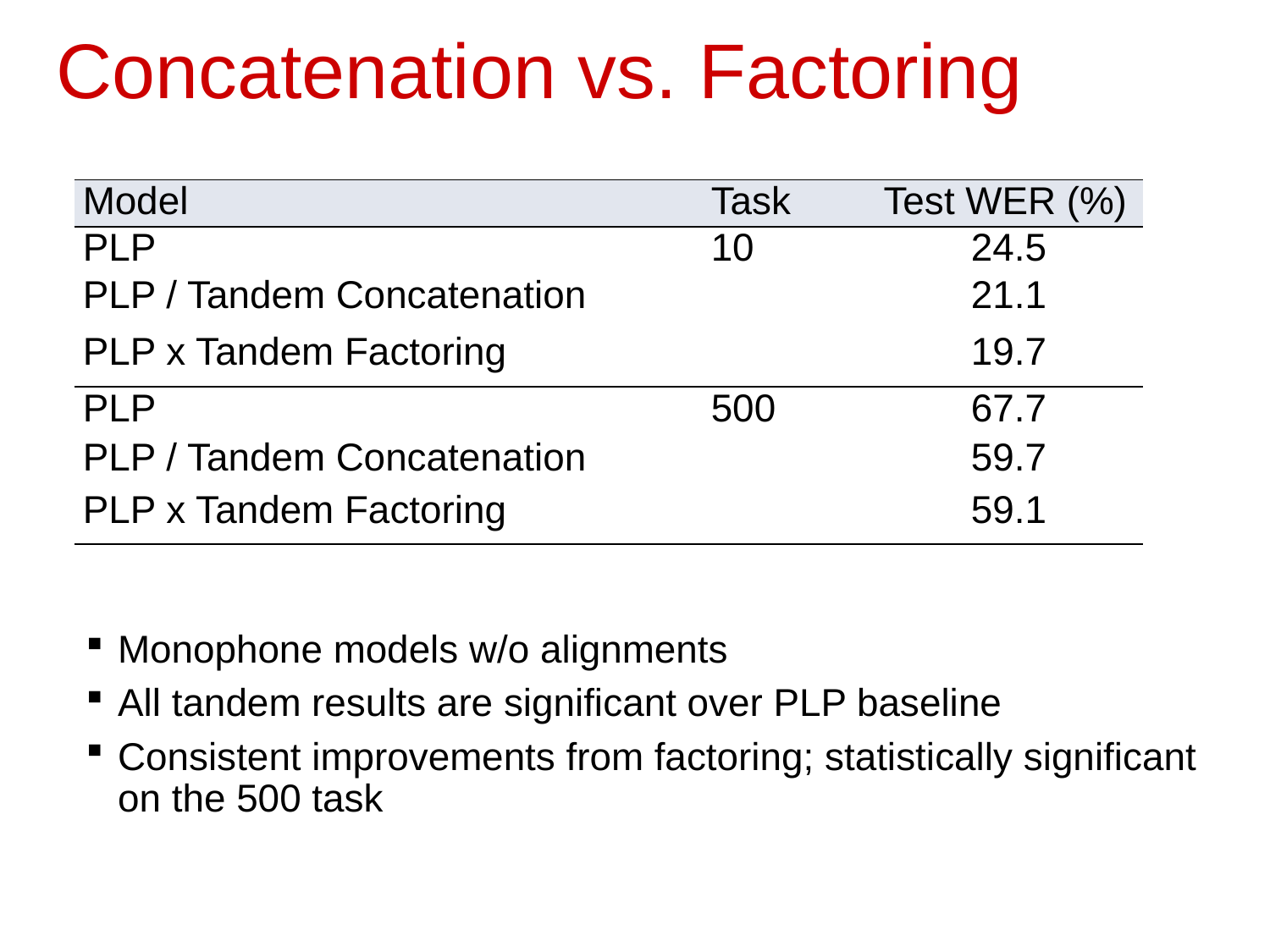

# Concatenation vs. Factoring

| Model | Task | Test WER (%) |
| --- | --- | --- |
| PLP | 10 | 24.5 |
| PLP / Tandem Concatenation |  | 21.1 |
| PLP x Tandem Factoring |  | 19.7 |
| PLP | 500 | 67.7 |
| PLP / Tandem Concatenation |  | 59.7 |
| PLP x Tandem Factoring |  | 59.1 |
Monophone models w/o alignments
All tandem results are significant over PLP baseline
Consistent improvements from factoring; statistically significant on the 500 task